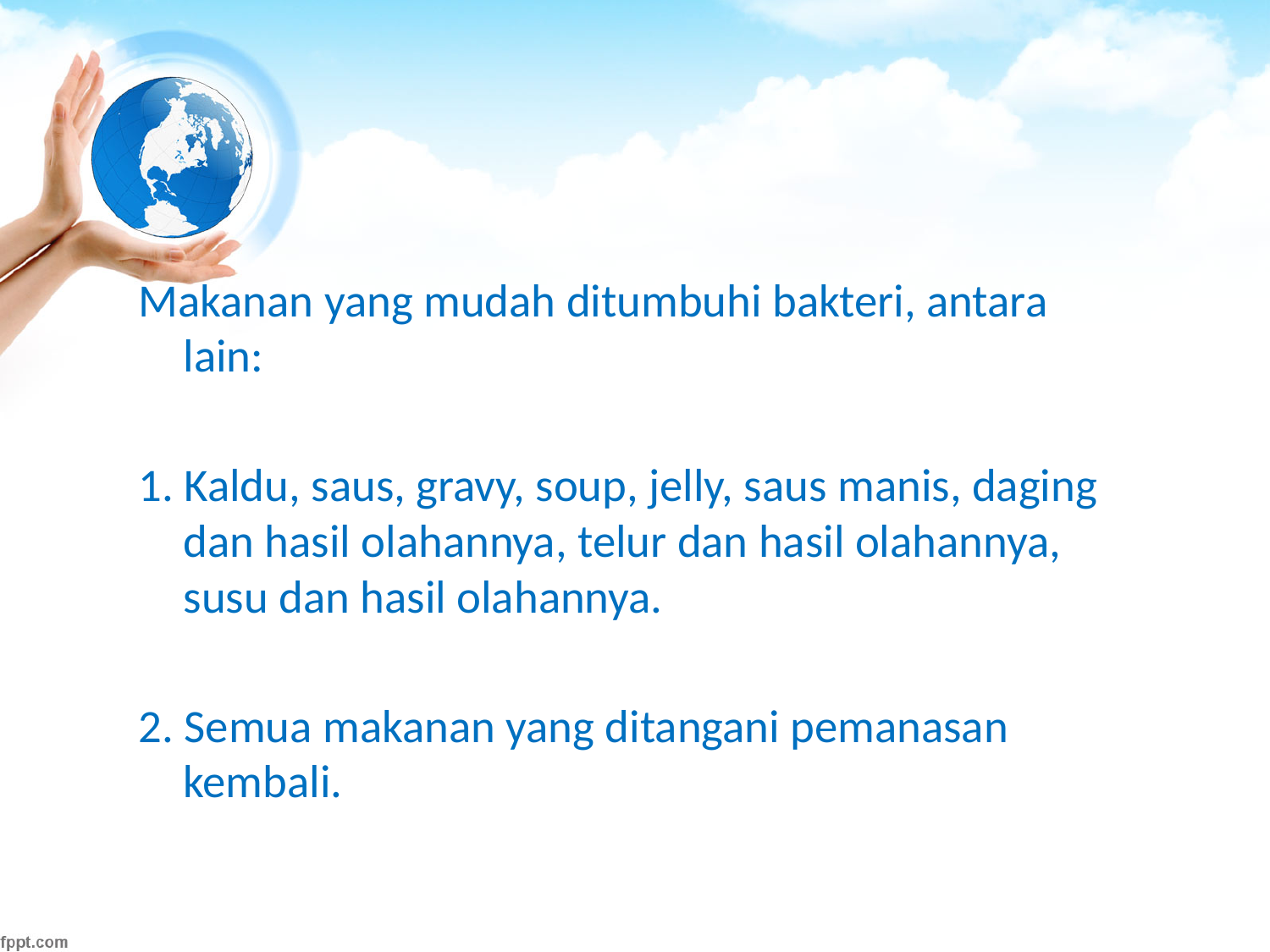

#
Makanan yang mudah ditumbuhi bakteri, antara lain:

1. Kaldu, saus, gravy, soup, jelly, saus manis, daging dan hasil olahannya, telur dan hasil olahannya, susu dan hasil olahannya.

2. Semua makanan yang ditangani pemanasan kembali.